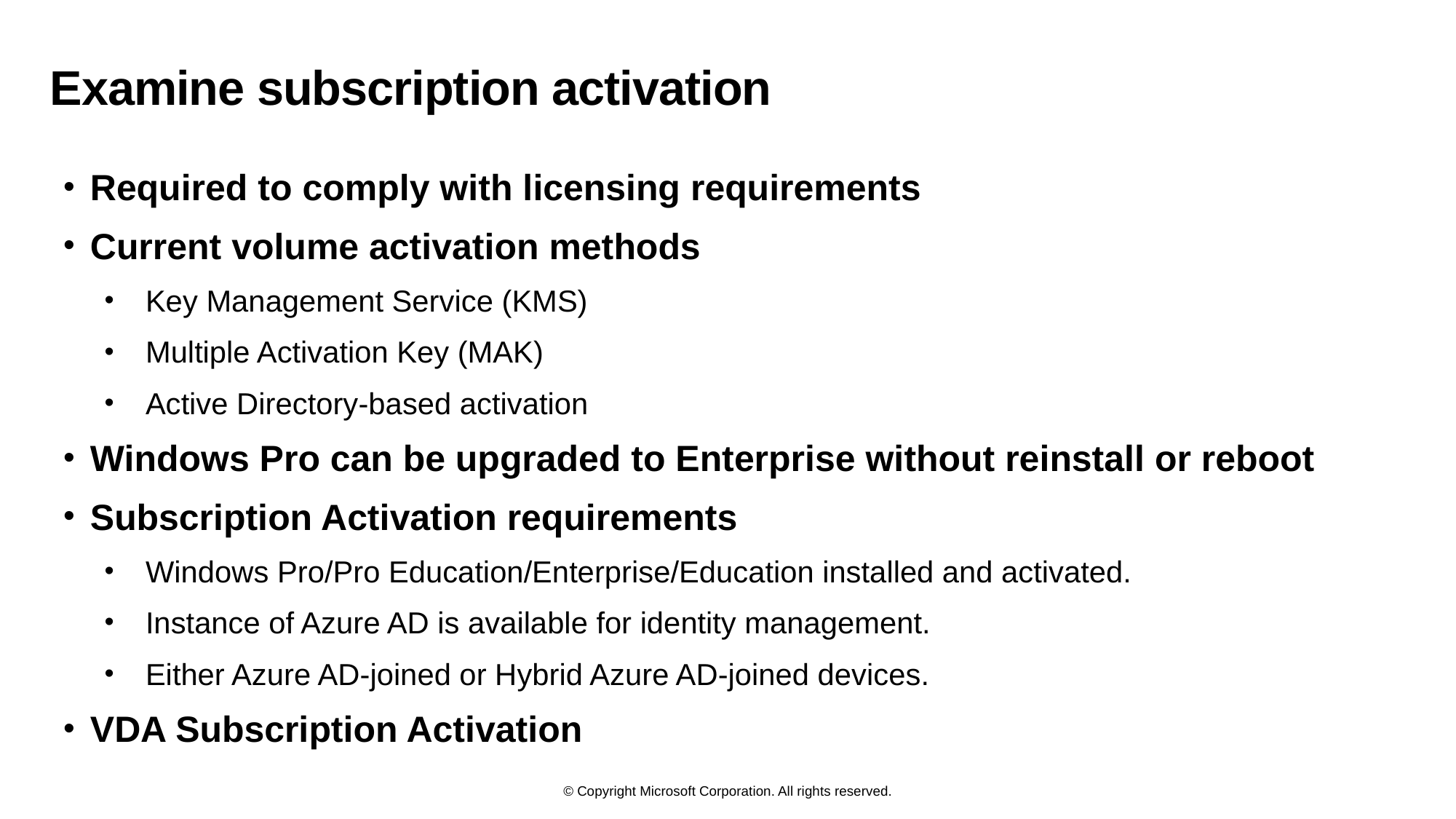

# Examine subscription activation
Required to comply with licensing requirements
Current volume activation methods
Key Management Service (KMS)
Multiple Activation Key (MAK)
Active Directory-based activation
Windows Pro can be upgraded to Enterprise without reinstall or reboot
Subscription Activation requirements
Windows Pro/Pro Education/Enterprise/Education installed and activated.
Instance of Azure AD is available for identity management.
Either Azure AD-joined or Hybrid Azure AD-joined devices.
VDA Subscription Activation